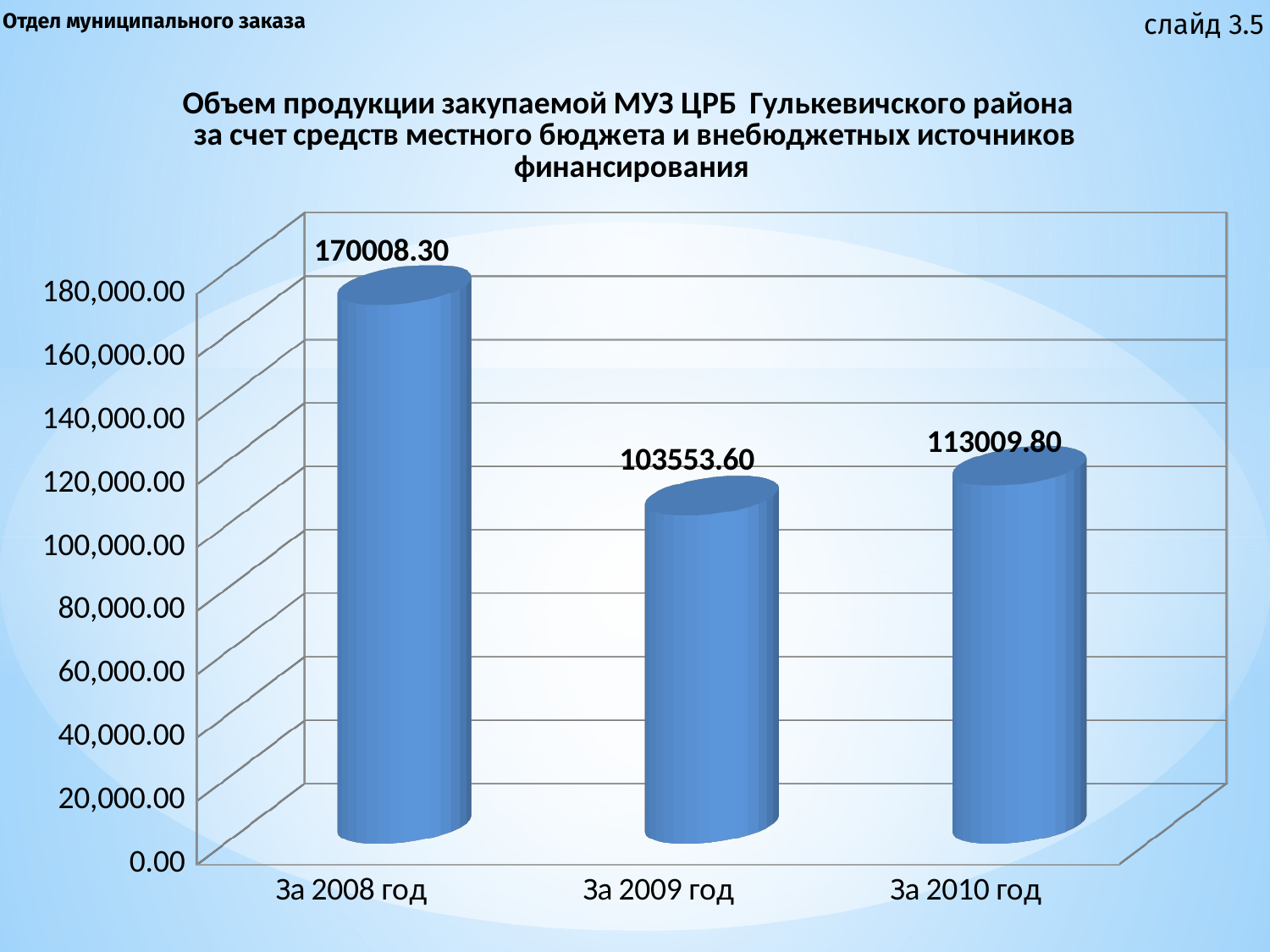

слайд 3.5
Отдел муниципального заказа

[unsupported chart]